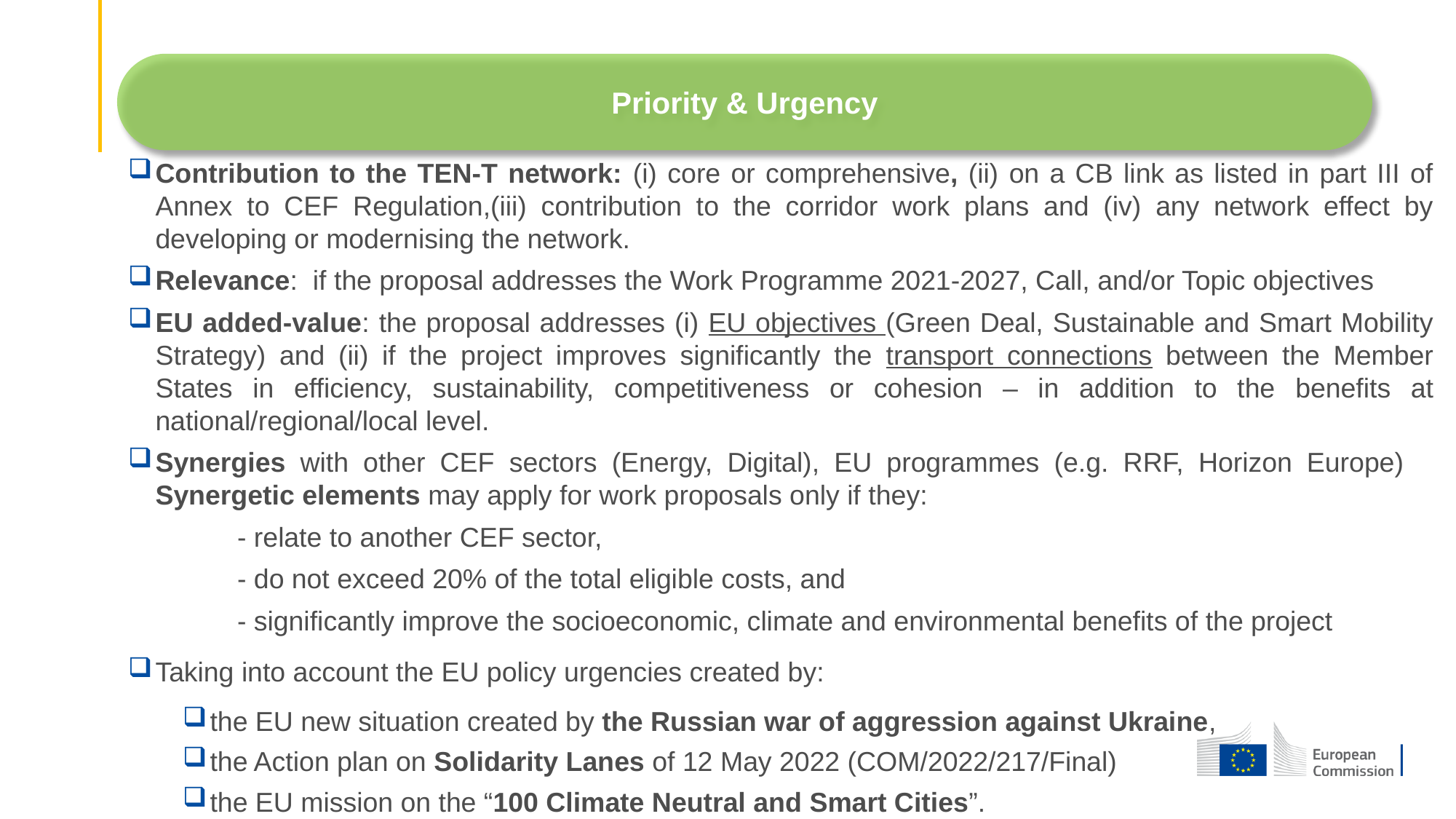

#
Priority & Urgency
Contribution to the TEN-T network: (i) core or comprehensive, (ii) on a CB link as listed in part III of Annex to CEF Regulation,(iii) contribution to the corridor work plans and (iv) any network effect by developing or modernising the network.
Relevance:  if the proposal addresses the Work Programme 2021-2027, Call, and/or Topic objectives
EU added-value: the proposal addresses (i) EU objectives (Green Deal, Sustainable and Smart Mobility Strategy) and (ii) if the project improves significantly the transport connections between the Member States in efficiency, sustainability, competitiveness or cohesion – in addition to the benefits at national/regional/local level.
Synergies with other CEF sectors (Energy, Digital), EU programmes (e.g. RRF, Horizon Europe)   Synergetic elements may apply for work proposals only if they:
	- relate to another CEF sector,
	- do not exceed 20% of the total eligible costs, and
	- significantly improve the socioeconomic, climate and environmental benefits of the project
Taking into account the EU policy urgencies created by:
the EU new situation created by the Russian war of aggression against Ukraine,
the Action plan on Solidarity Lanes of 12 May 2022 (COM/2022/217/Final)
the EU mission on the “100 Climate Neutral and Smart Cities”.